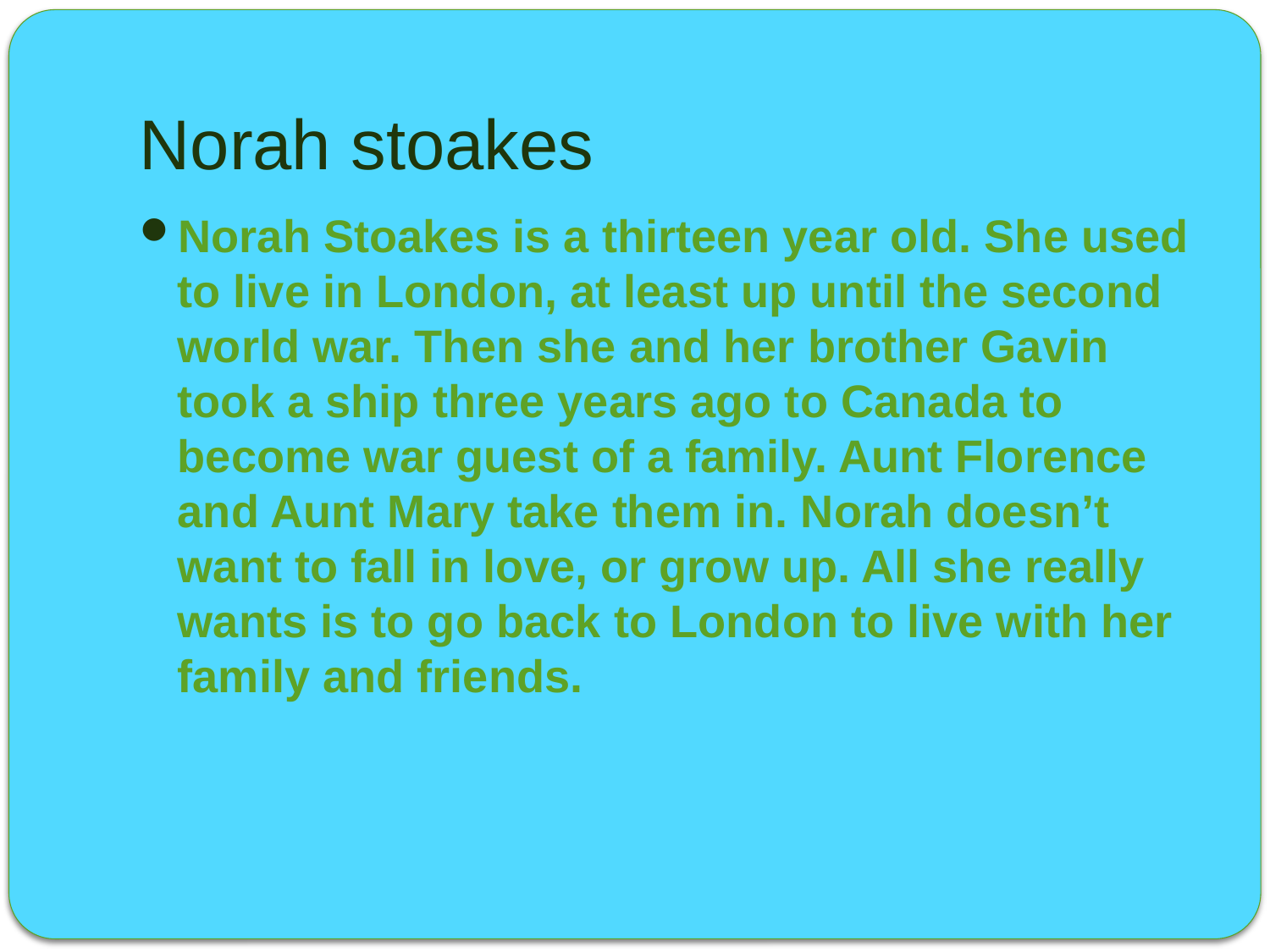

# Norah stoakes
Norah Stoakes is a thirteen year old. She used to live in London, at least up until the second world war. Then she and her brother Gavin took a ship three years ago to Canada to become war guest of a family. Aunt Florence and Aunt Mary take them in. Norah doesn’t want to fall in love, or grow up. All she really wants is to go back to London to live with her family and friends.